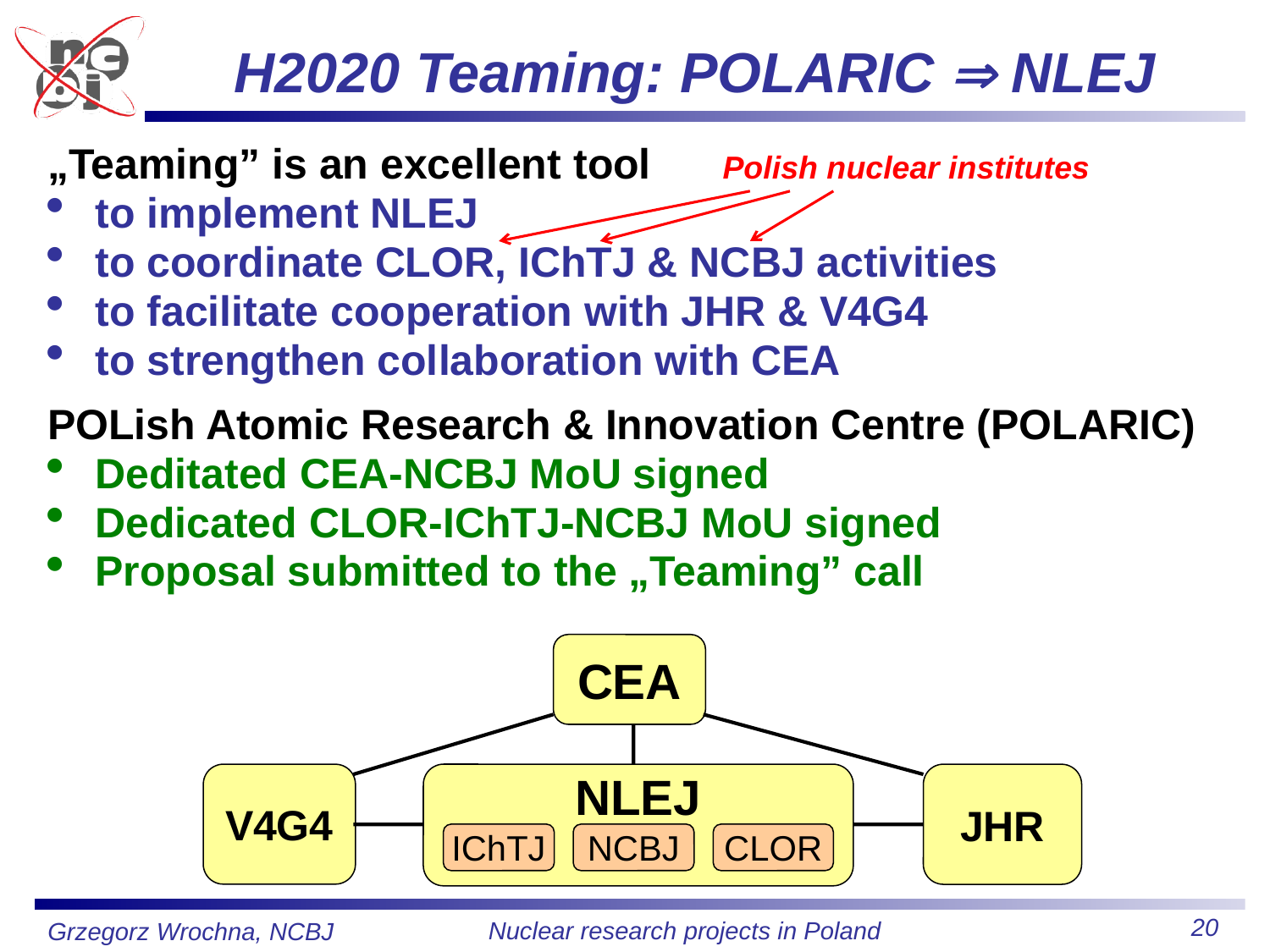

# H2020 Teaming: POLARIC ⇒ NLEJ
„Teaming” is an excellent tool      Polish nuclear institutes
to implement NLEJ
to coordinate CLOR, IChTJ & NCBJ activities
to facilitate cooperation with JHR & V4G4
to strengthen collaboration with CEA
POLish Atomic Research & Innovation Centre (POLARIC)
Deditated CEA-NCBJ MoU signed
Dedicated CLOR-IChTJ-NCBJ MoU signed
Proposal submitted to the „Teaming” call
CEA

V4G4
NLEJ

IChTJ
NCBJ
CLOR
JHR

Nuclear research projects in Poland
Grzegorz Wrochna, NCBJ